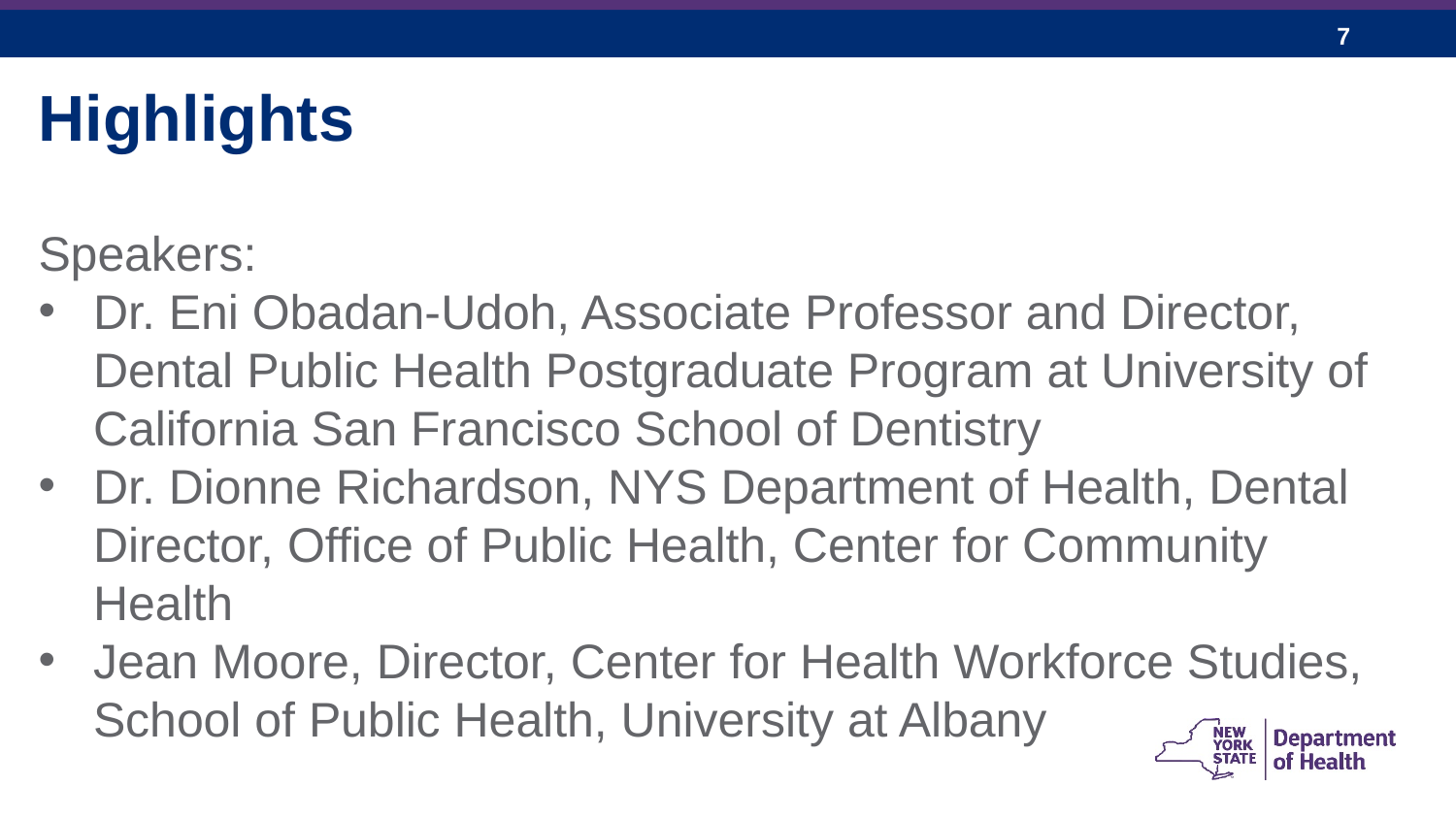

Highlights
Speakers:
Dr. Eni Obadan-Udoh, Associate Professor and Director, Dental Public Health Postgraduate Program at University of California San Francisco School of Dentistry
Dr. Dionne Richardson, NYS Department of Health, Dental Director, Office of Public Health, Center for Community Health
Jean Moore, Director, Center for Health Workforce Studies, School of Public Health, University at Albany